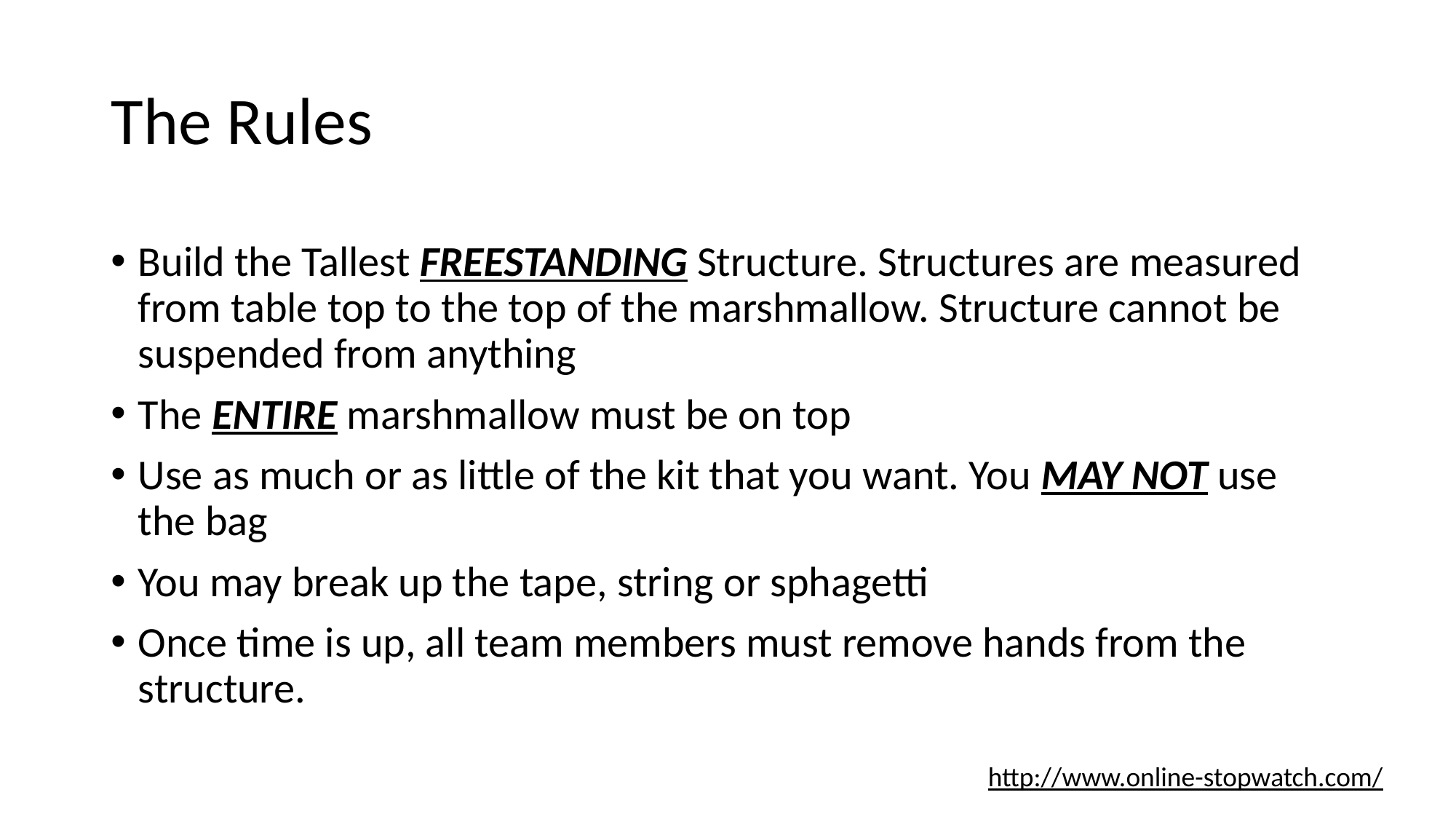

# The Rules
Build the Tallest FREESTANDING Structure. Structures are measured from table top to the top of the marshmallow. Structure cannot be suspended from anything
The ENTIRE marshmallow must be on top
Use as much or as little of the kit that you want. You MAY NOT use the bag
You may break up the tape, string or sphagetti
Once time is up, all team members must remove hands from the structure.

http://www.online-stopwatch.com/